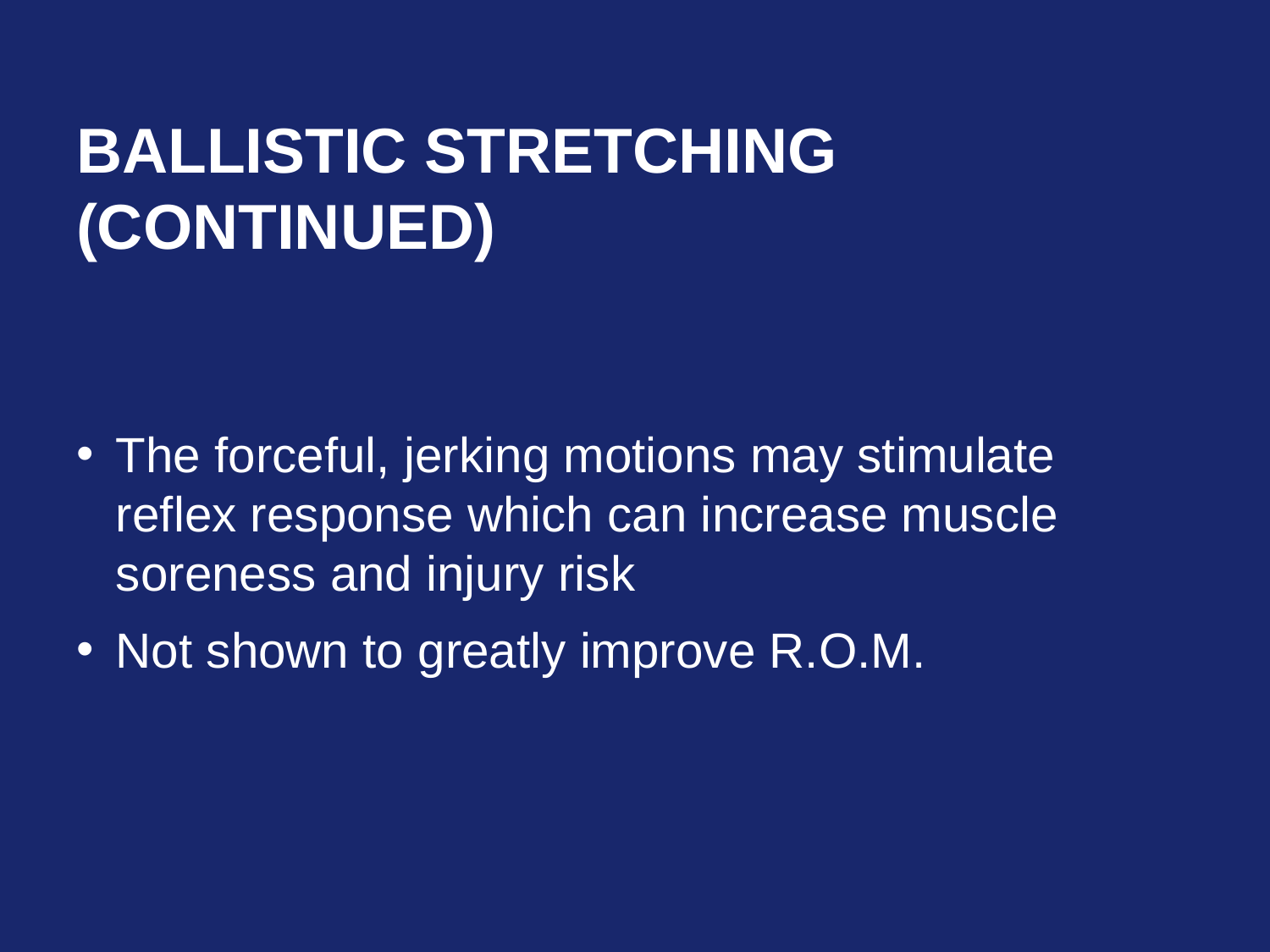

# Ballistic Stretching (continued)
The forceful, jerking motions may stimulate reflex response which can increase muscle soreness and injury risk
Not shown to greatly improve R.O.M.